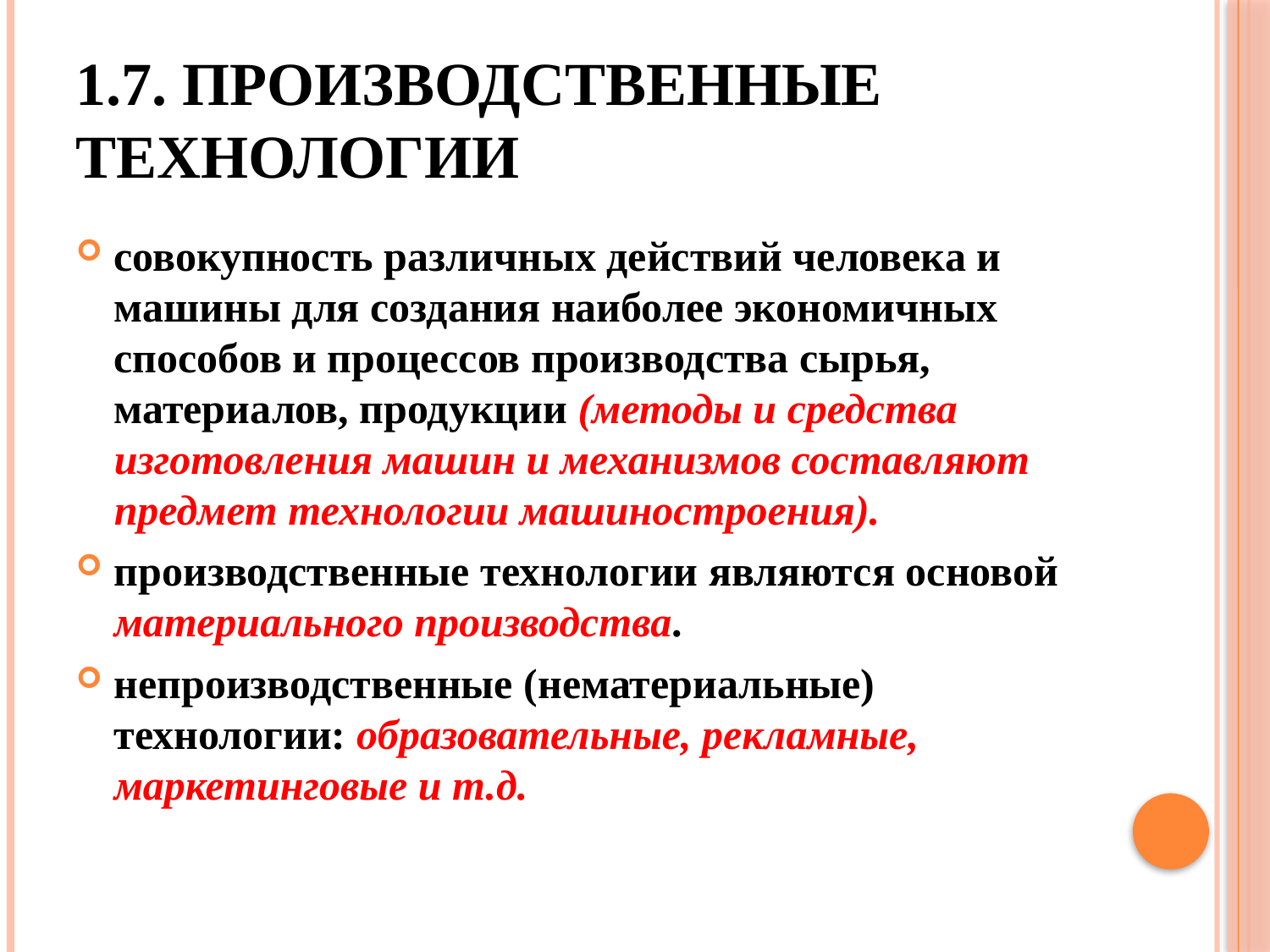

# 1.7. Производственные технологии
совокупность различных действий человека и машины для создания наиболее экономичных способов и процессов производства сырья, материалов, продукции (методы и средства изготовления машин и механизмов составляют предмет технологии машиностроения).
производственные технологии являются основой материального производства.
непроизводственные (нематериальные) технологии: образовательные, рекламные, маркетинговые и т.д.